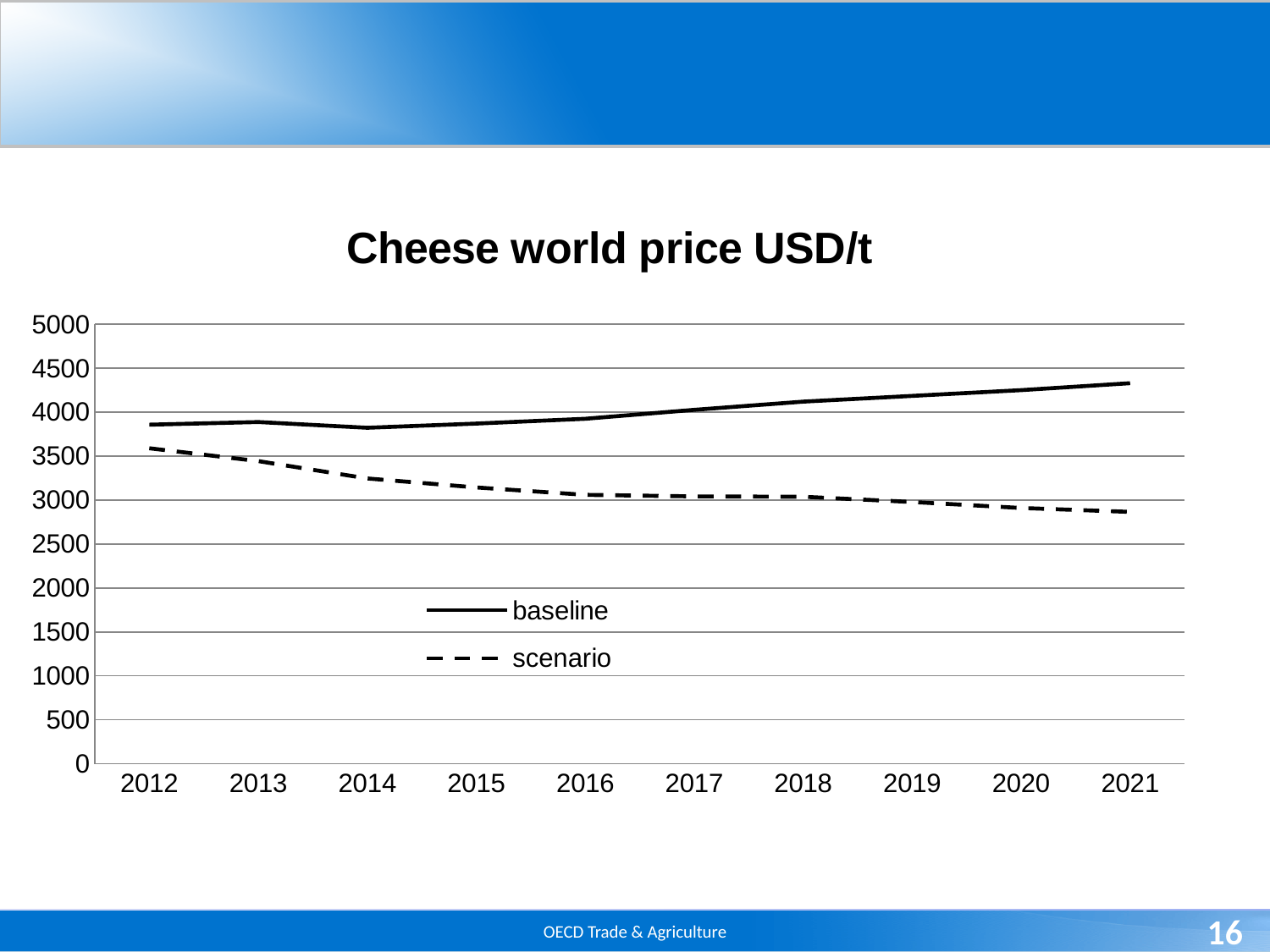

#

### Chart: Cheese world price USD/t

| Category | baseline  | scenario |
|---|---|---|
| 2012 | 3857.98130519777 | 3589.3560766484516 |
| 2013 | 3887.8773230873016 | 3443.04909101434 |
| 2014 | 3822.34760544401 | 3245.98602347824 |
| 2015 | 3870.2226441077282 | 3143.8247653211897 |
| 2016 | 3924.5813167319216 | 3059.663588317659 |
| 2017 | 4026.795036590161 | 3042.0101911046004 |
| 2018 | 4119.91678143404 | 3038.18504345227 |
| 2019 | 4185.23110281141 | 2978.303547853061 |
| 2020 | 4250.512650584822 | 2910.2893329198 |
| 2021 | 4329.71806912851 | 2865.84796492826 |